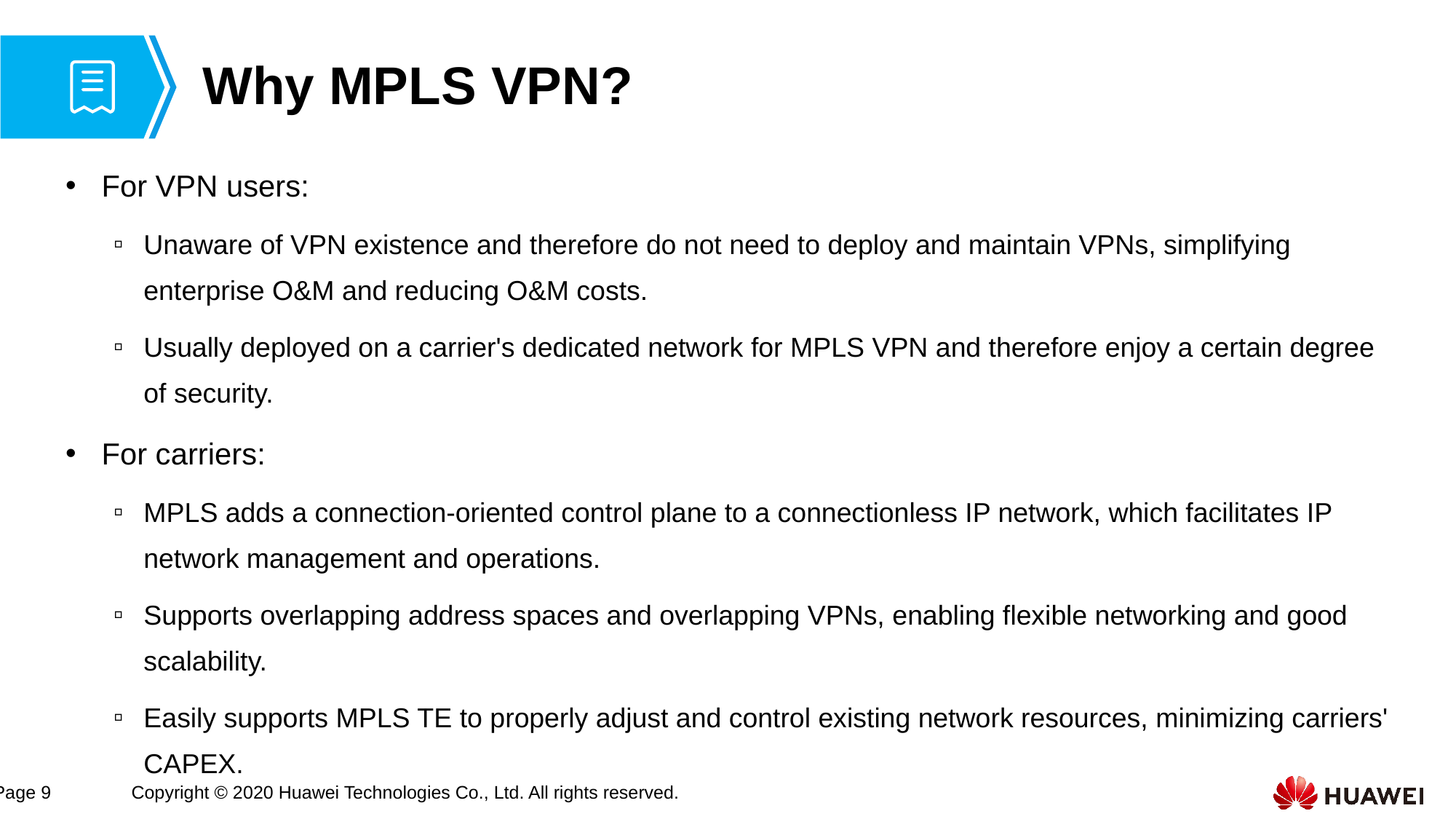

# Why MPLS VPN?
For VPN users:
Unaware of VPN existence and therefore do not need to deploy and maintain VPNs, simplifying enterprise O&M and reducing O&M costs.
Usually deployed on a carrier's dedicated network for MPLS VPN and therefore enjoy a certain degree of security.
For carriers:
MPLS adds a connection-oriented control plane to a connectionless IP network, which facilitates IP network management and operations.
Supports overlapping address spaces and overlapping VPNs, enabling flexible networking and good scalability.
Easily supports MPLS TE to properly adjust and control existing network resources, minimizing carriers' CAPEX.